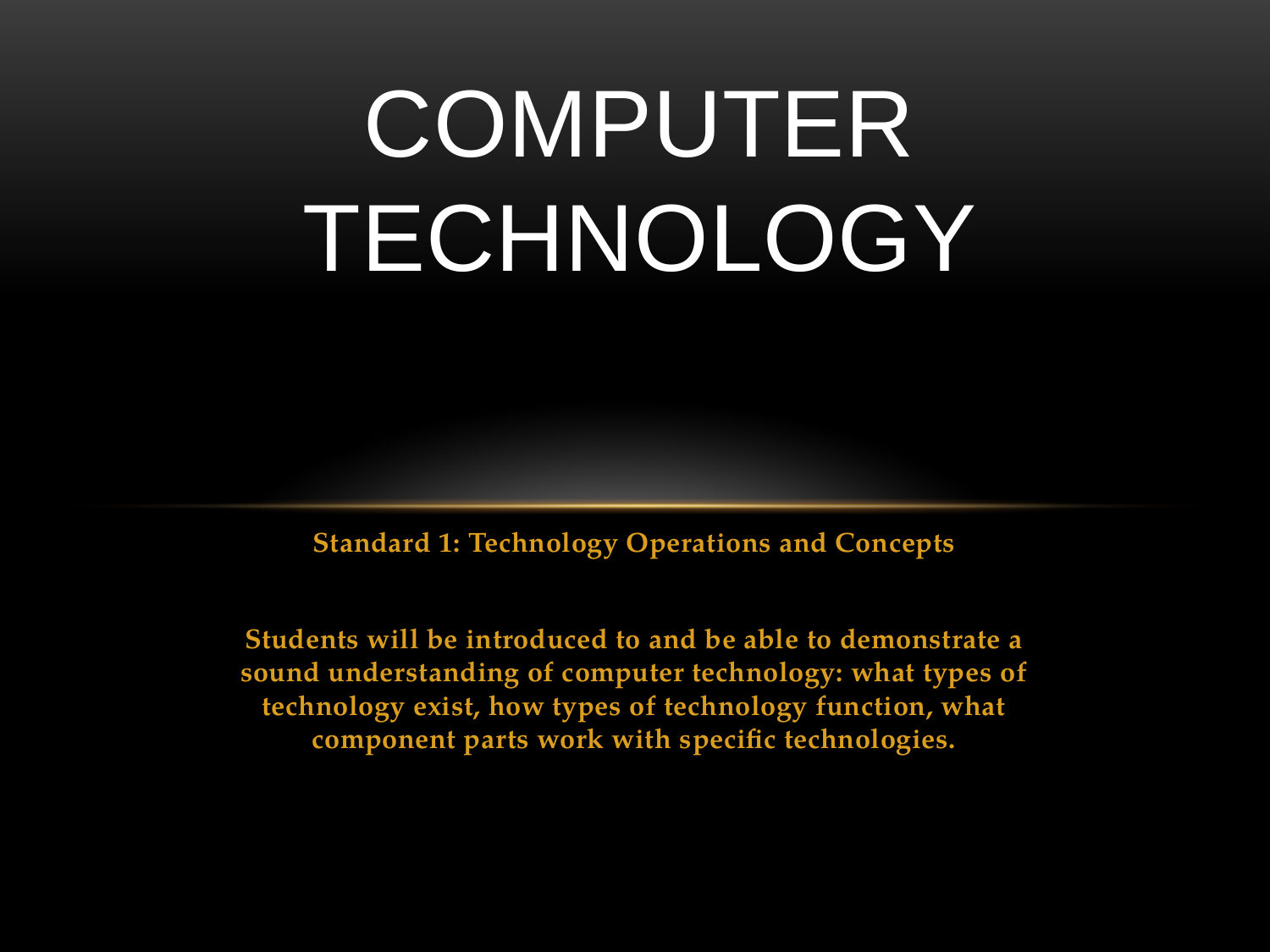

# Computer Technology
Standard 1: Technology Operations and Concepts

Students will be introduced to and be able to demonstrate a sound understanding of computer technology: what types of technology exist, how types of technology function, what component parts work with specific technologies.